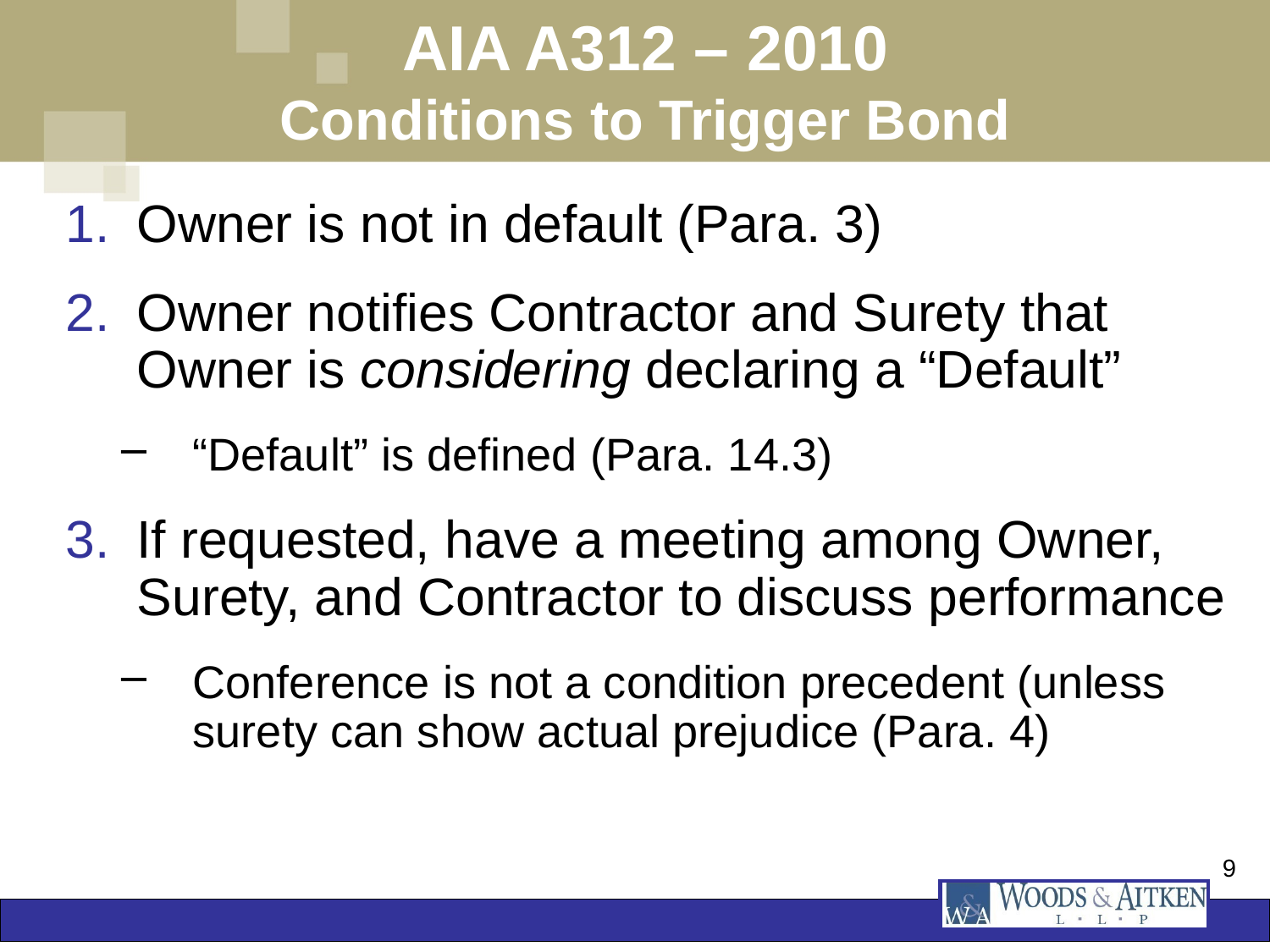

# AIA A312 – 2010 Conditions to Trigger Bond
Owner is not in default (Para. 3)
Owner notifies Contractor and Surety that Owner is considering declaring a “Default”
“Default” is defined (Para. 14.3)
If requested, have a meeting among Owner, Surety, and Contractor to discuss performance
Conference is not a condition precedent (unless surety can show actual prejudice (Para. 4)

9